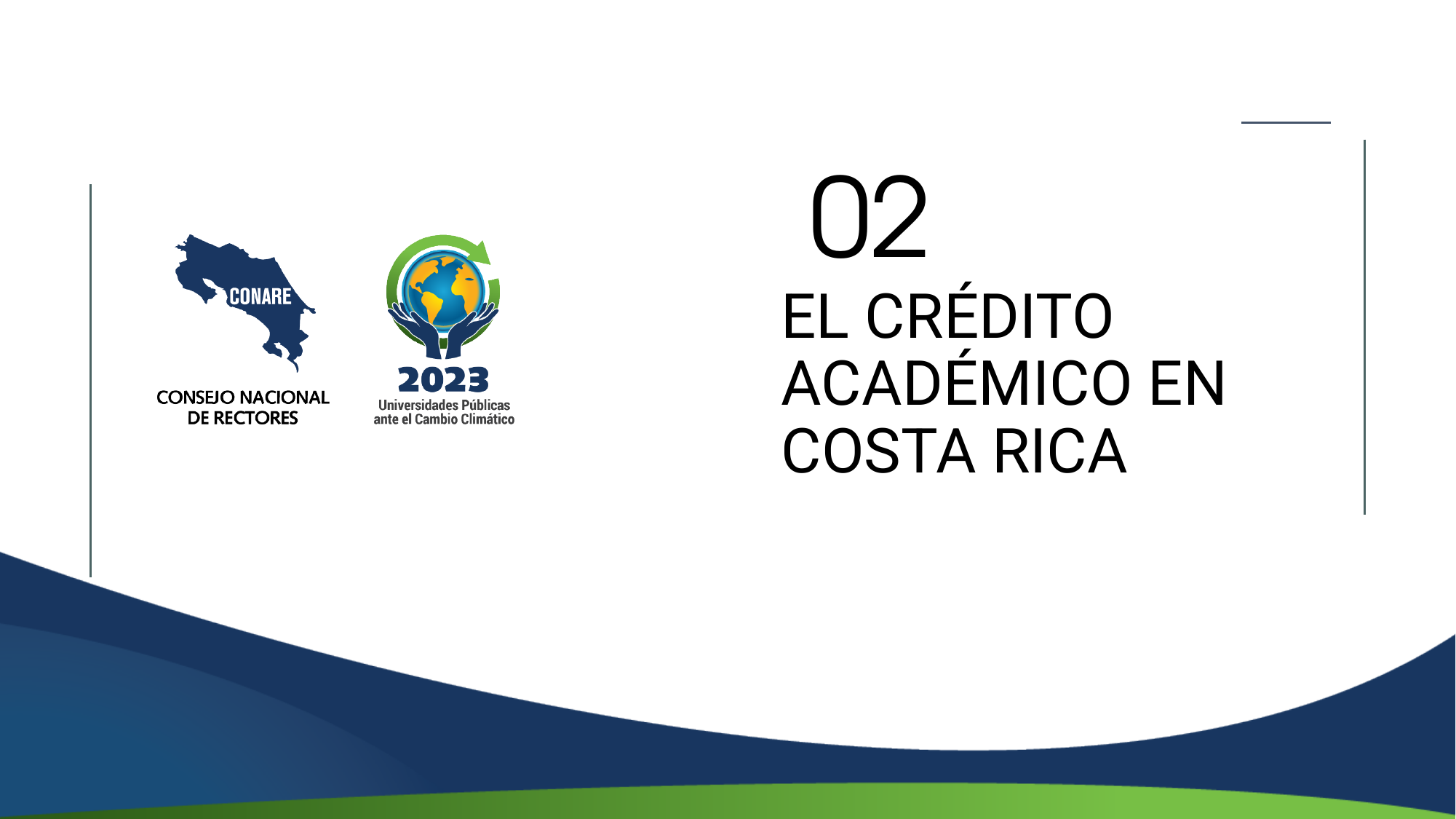

02
# EL CRÉDITO ACADÉMICO EN COSTA RICA